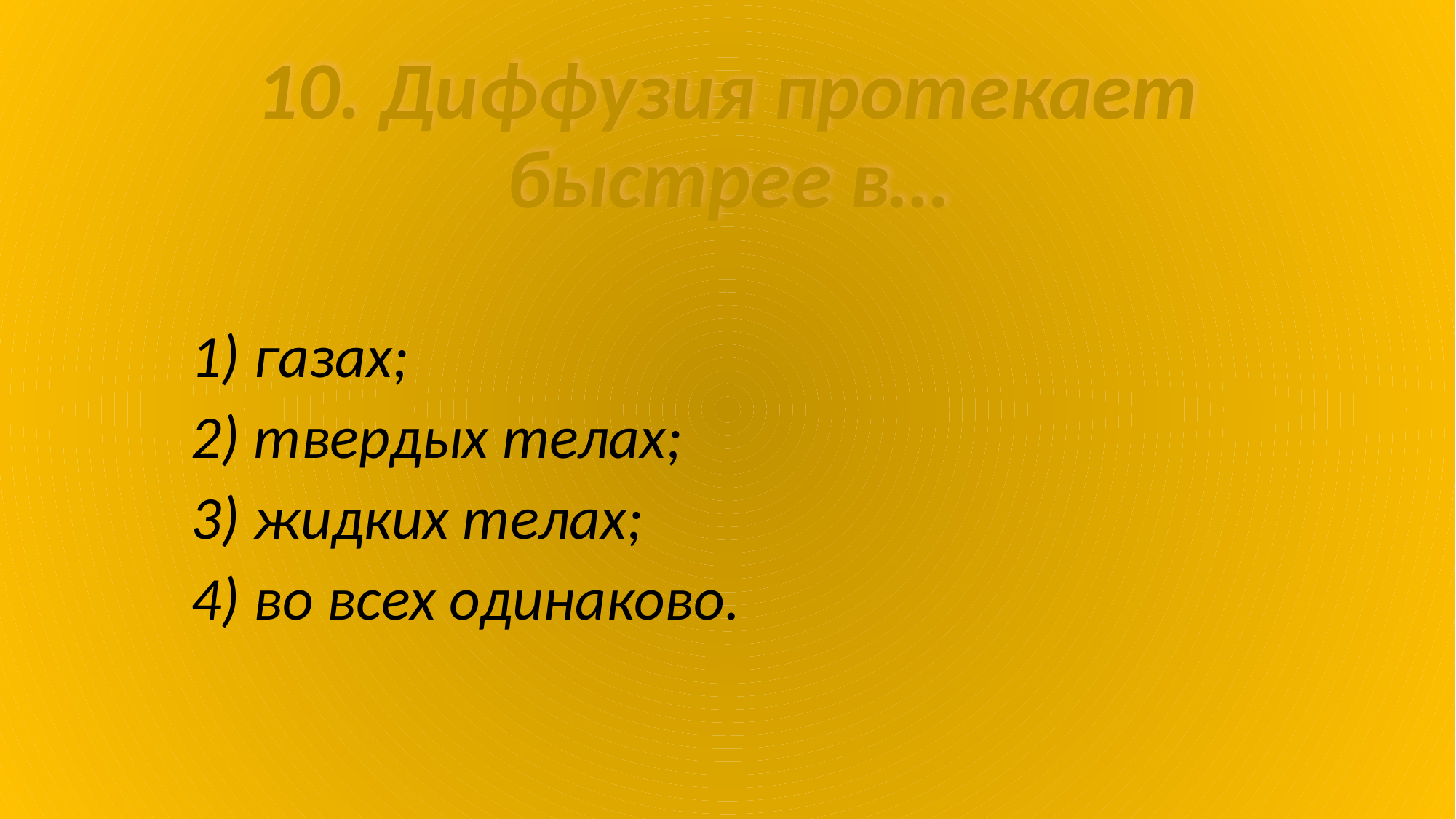

10. Диффузия протекает быстрее в…
1) газах;
2) твердых телах;
3) жидких телах;
4) во всех одинаково.